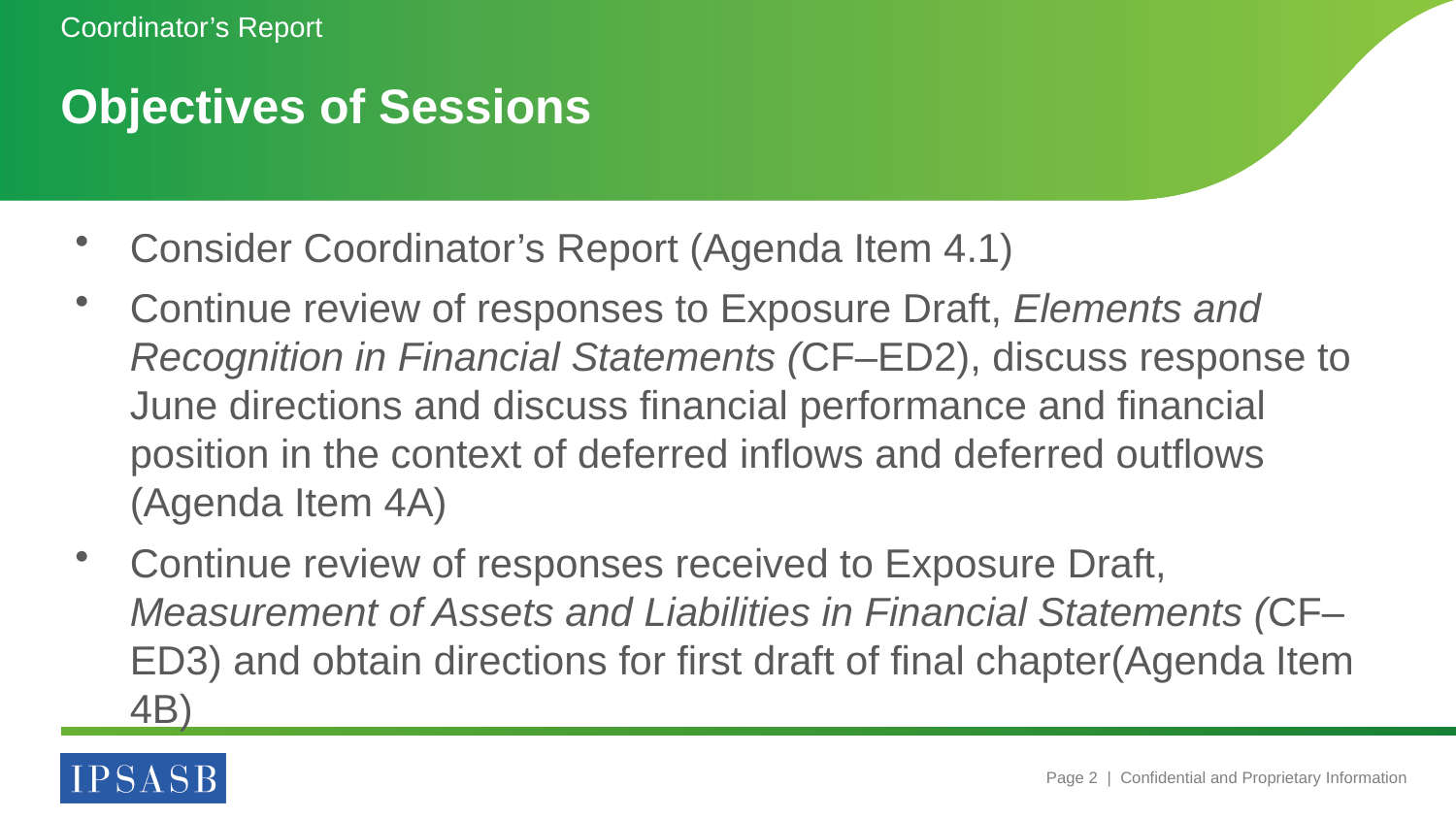

Coordinator’s Report
# Objectives of Sessions
Consider Coordinator’s Report (Agenda Item 4.1)
Continue review of responses to Exposure Draft, Elements and Recognition in Financial Statements (CF–ED2), discuss response to June directions and discuss financial performance and financial position in the context of deferred inflows and deferred outflows (Agenda Item 4A)
Continue review of responses received to Exposure Draft, Measurement of Assets and Liabilities in Financial Statements (CF–ED3) and obtain directions for first draft of final chapter(Agenda Item 4B)